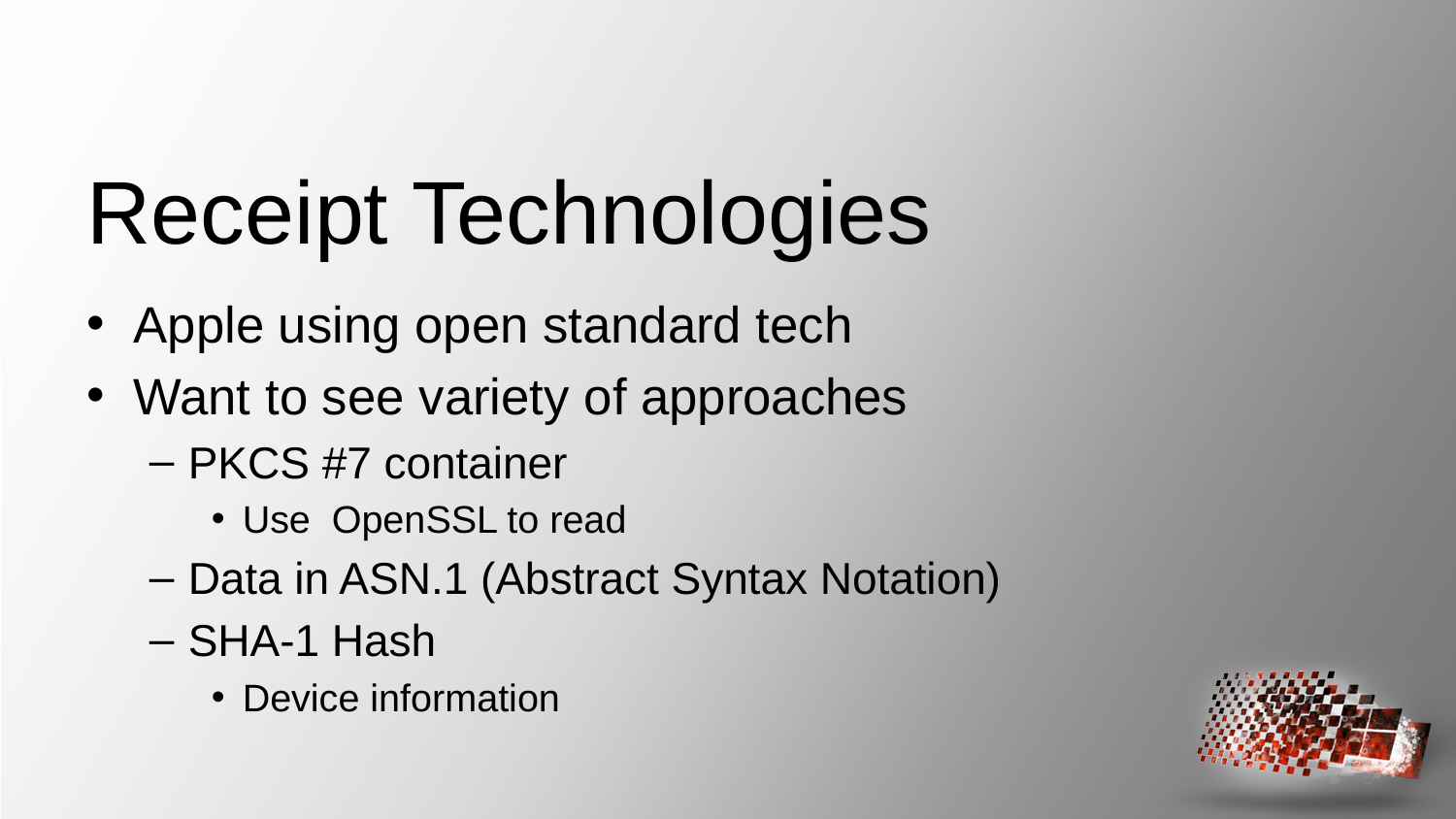

# Receipt Technologies
Apple using open standard tech
Want to see variety of approaches
PKCS #7 container
Use  OpenSSL to read
Data in ASN.1 (Abstract Syntax Notation)
SHA-1 Hash
Device information